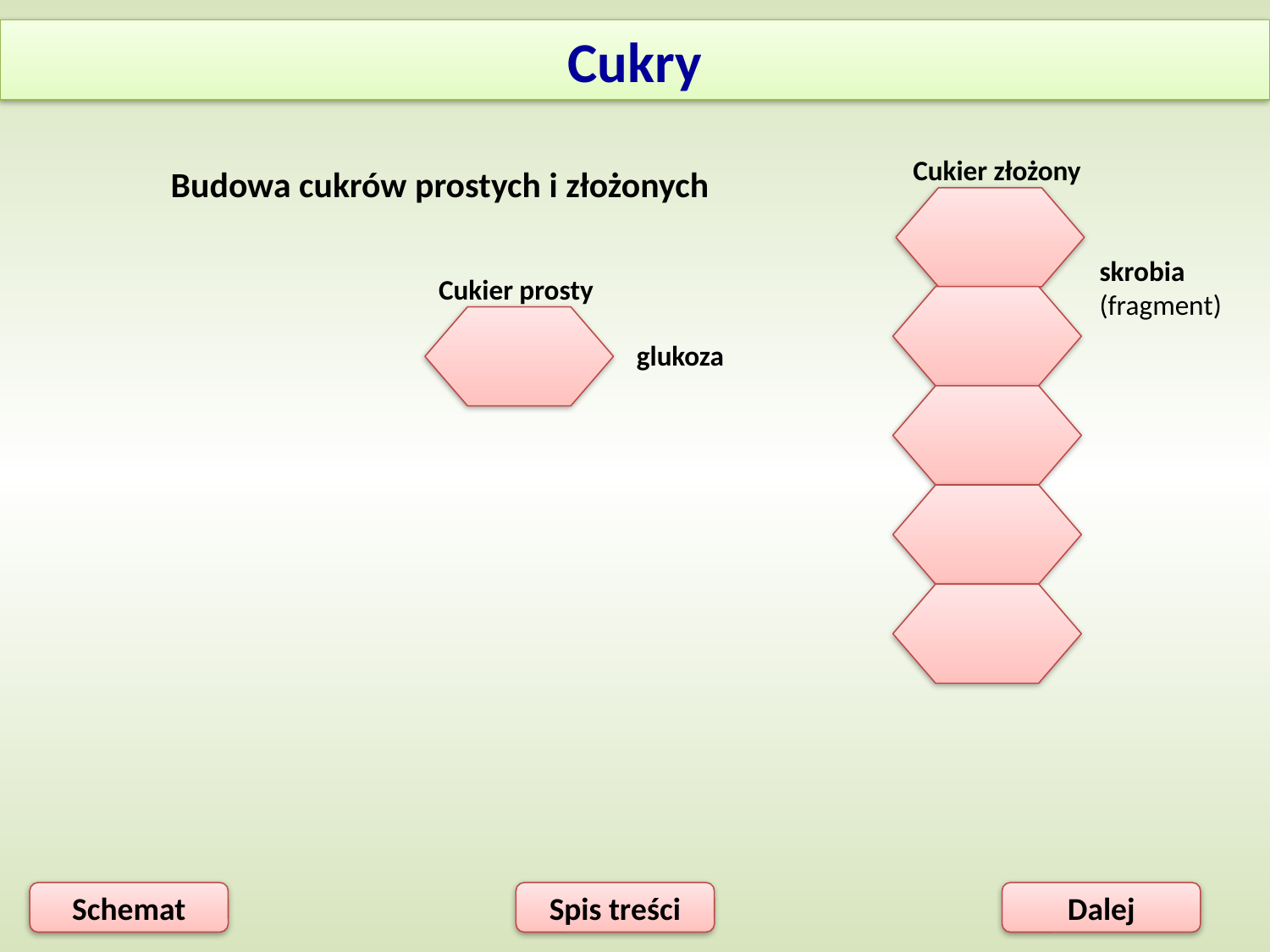

Cukry
Cukier złożony

skrobia
(fragment)

Budowa cukrów prostych i złożonych
Cukier prosty

glukoza
Schemat
Spis treści
Dalej